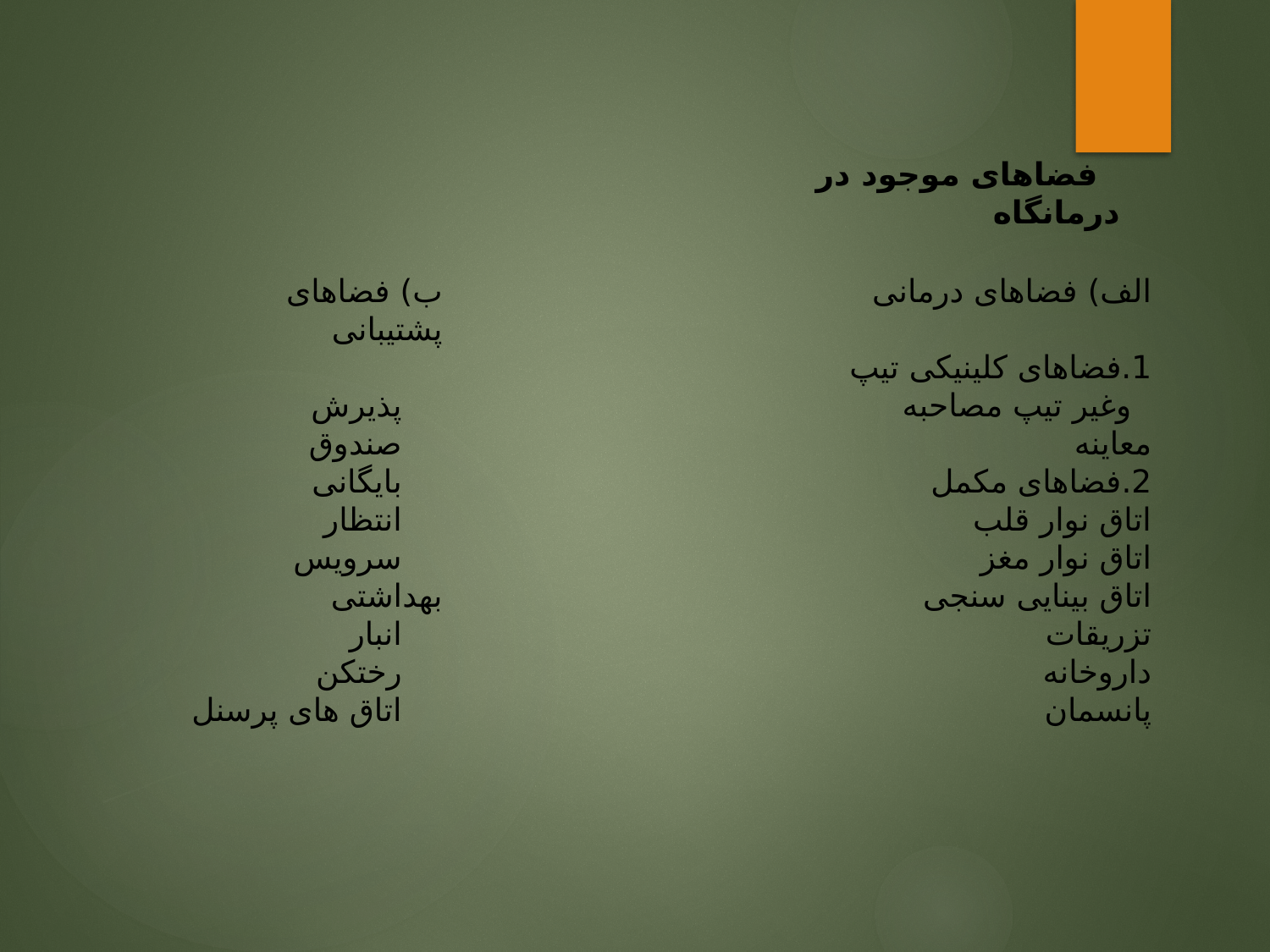

فضاهای موجود در درمانگاه
ب) فضاهای پشتیبانی

    پذیرش
    صندوق
    بایگانی
    انتظار
    سرویس بهداشتی
    انبار
    رختکن
    اتاق های پرسنل

الف) فضاهای درمانی

1.فضاهای کلینیکی تیپ    وغیر تیپ مصاحبه معاینه
2.فضاهای مکمل
اتاق نوار قلب
اتاق نوار مغز
اتاق بینایی سنجی
تزریقات
داروخانه
پانسمان